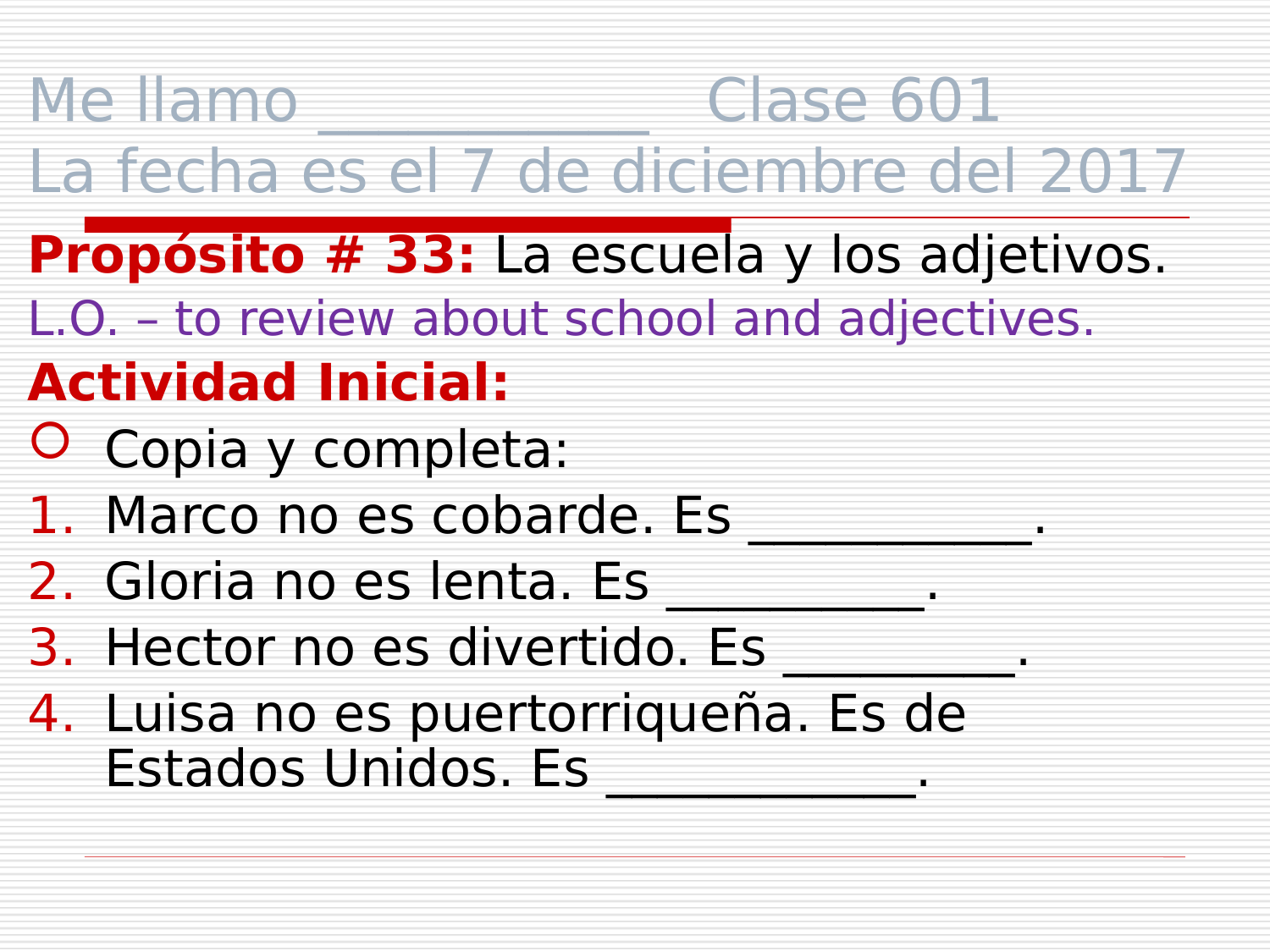

# Me llamo ___________   Clase 601 La fecha es el 7 de diciembre del 2017
Propósito # 33: La escuela y los adjetivos.
L.O. – to review about school and adjectives.
Actividad Inicial:
Copia y completa:
Marco no es cobarde. Es ___________.
Gloria no es lenta. Es __________.
Hector no es divertido. Es _________.
Luisa no es puertorriqueña. Es de Estados Unidos. Es ____________.